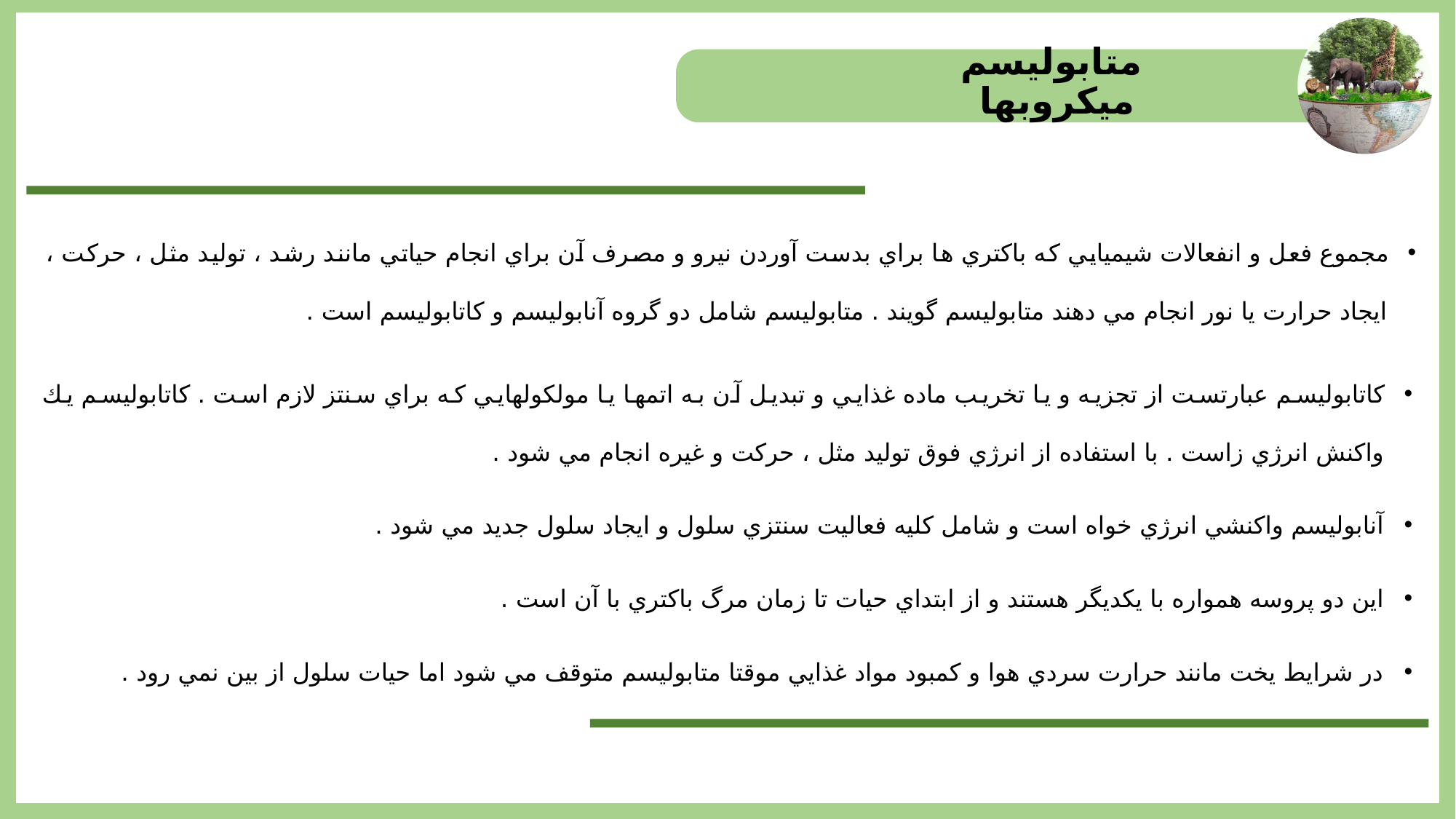

متابوليسم ميكروبها

مجموع فعل و انفعالات شيميايي كه باكتري ها براي بدست آوردن نيرو و مصرف آن براي انجام حياتي مانند رشد ، توليد مثل ، حركت ، ايجاد حرارت يا نور انجام مي دهند متابوليسم گويند . متابوليسم شامل دو گروه آنابوليسم و كاتابوليسم است .

كاتابوليسم عبارتست از تجزيه و يا تخريب ماده غذايي و تبديل آن به اتمها يا مولكولهايي كه براي سنتز لازم است . كاتابوليسم يك واكنش انرژي زاست . با استفاده از انرژي فوق توليد مثل ، حركت و غيره انجام مي شود .
آنابوليسم واكنشي انرژي خواه است و شامل كليه فعاليت سنتزي سلول و ايجاد سلول جديد مي شود .
اين دو پروسه همواره با يكديگر هستند و از ابتداي حيات تا زمان مرگ باكتري با آن است .
در شرايط يخت مانند حرارت سردي هوا و كمبود مواد غذايي موقتا متابوليسم متوقف مي شود اما حيات سلول از بين نمي رود .